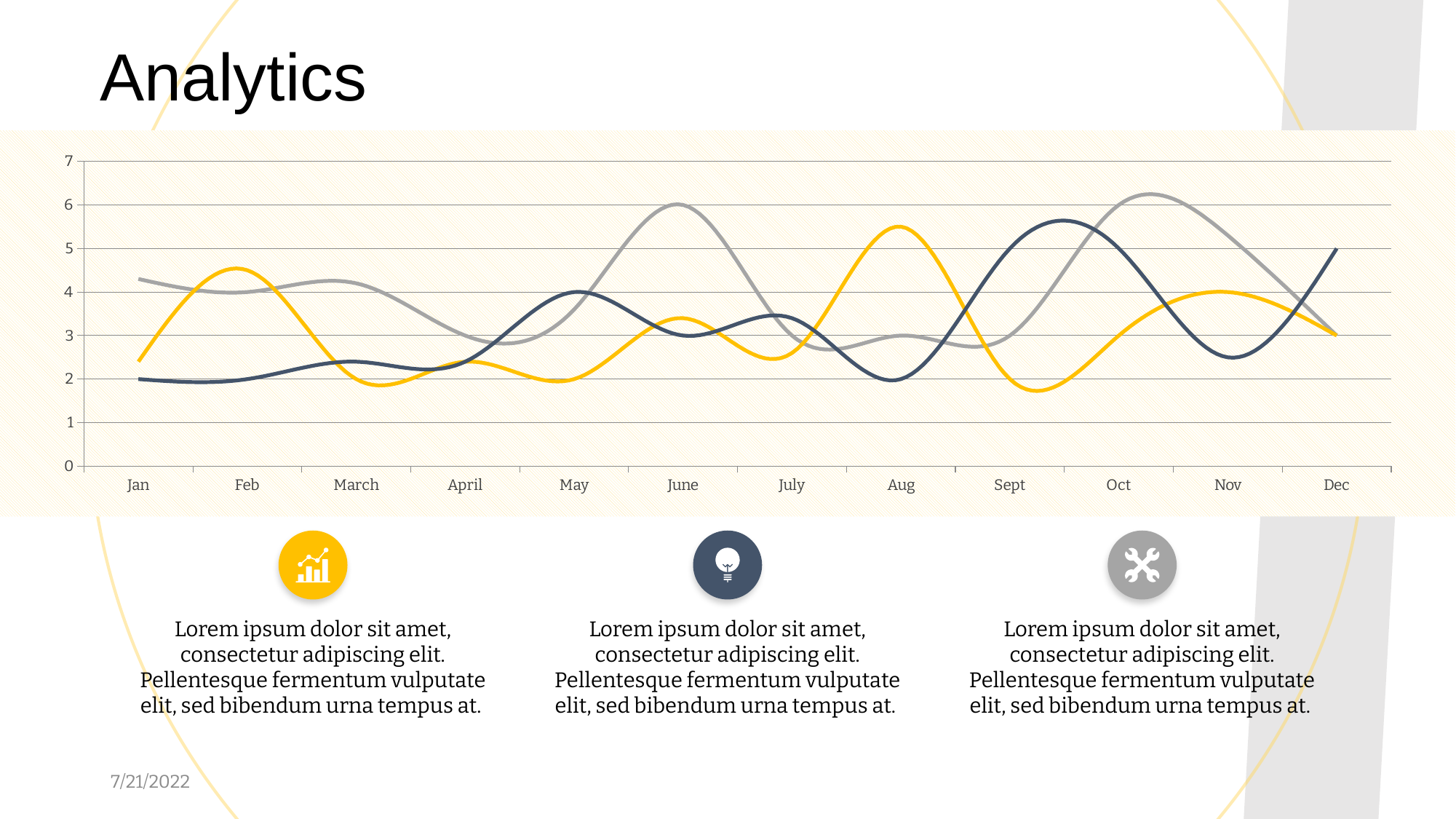

Analytics

### Chart

| Category | Series 1 | Series 2 | Series 3 |
|---|---|---|---|
| Jan | 4.3 | 2.4 | 2.0 |
| Feb | 4.0 | 4.5 | 2.0 |
| March | 4.2 | 2.0 | 2.4 |
| April | 3.0 | 2.4 | 2.4 |
| May | 3.6 | 2.0 | 4.0 |
| June | 6.0 | 3.4 | 3.0 |
| July | 3.0 | 2.6 | 3.4 |
| Aug | 3.0 | 5.5 | 2.0 |
| Sept | 3.0 | 2.0 | 5.0 |
| Oct | 6.0 | 3.0 | 5.0 |
| Nov | 5.3 | 4.0 | 2.5 |
| Dec | 3.0 | 3.0 | 5.0 |

Lorem ipsum dolor sit amet, consectetur adipiscing elit. Pellentesque fermentum vulputate elit, sed bibendum urna tempus at.
Lorem ipsum dolor sit amet, consectetur adipiscing elit. Pellentesque fermentum vulputate elit, sed bibendum urna tempus at.
Lorem ipsum dolor sit amet, consectetur adipiscing elit. Pellentesque fermentum vulputate elit, sed bibendum urna tempus at.
7/21/2022
7